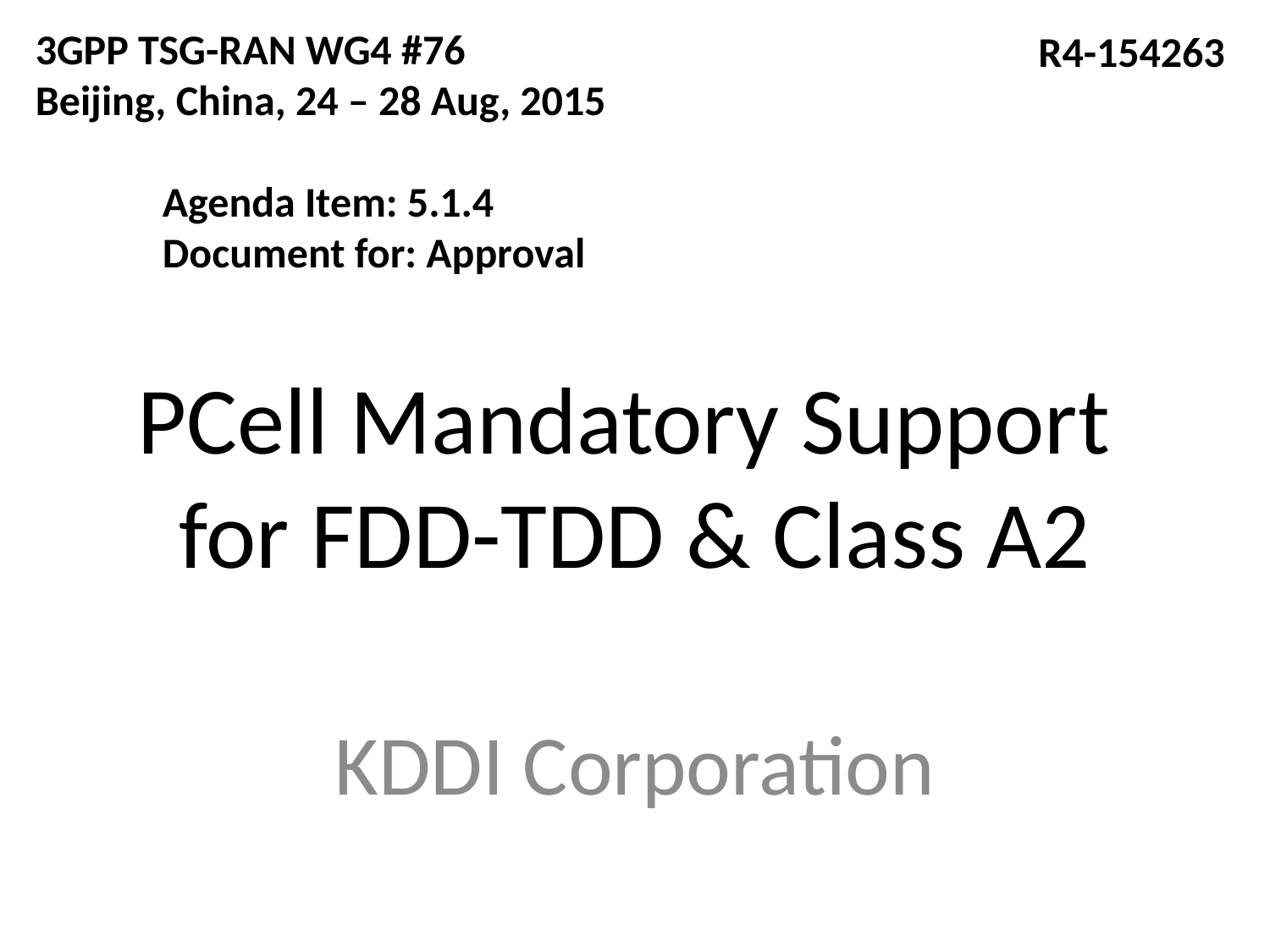

3GPP TSG-RAN WG4 #76
Beijing, China, 24 – 28 Aug, 2015

	Agenda Item: 5.1.4
	Document for: Approval
R4-154263
# PCell Mandatory Support for FDD-TDD & Class A2
KDDI Corporation